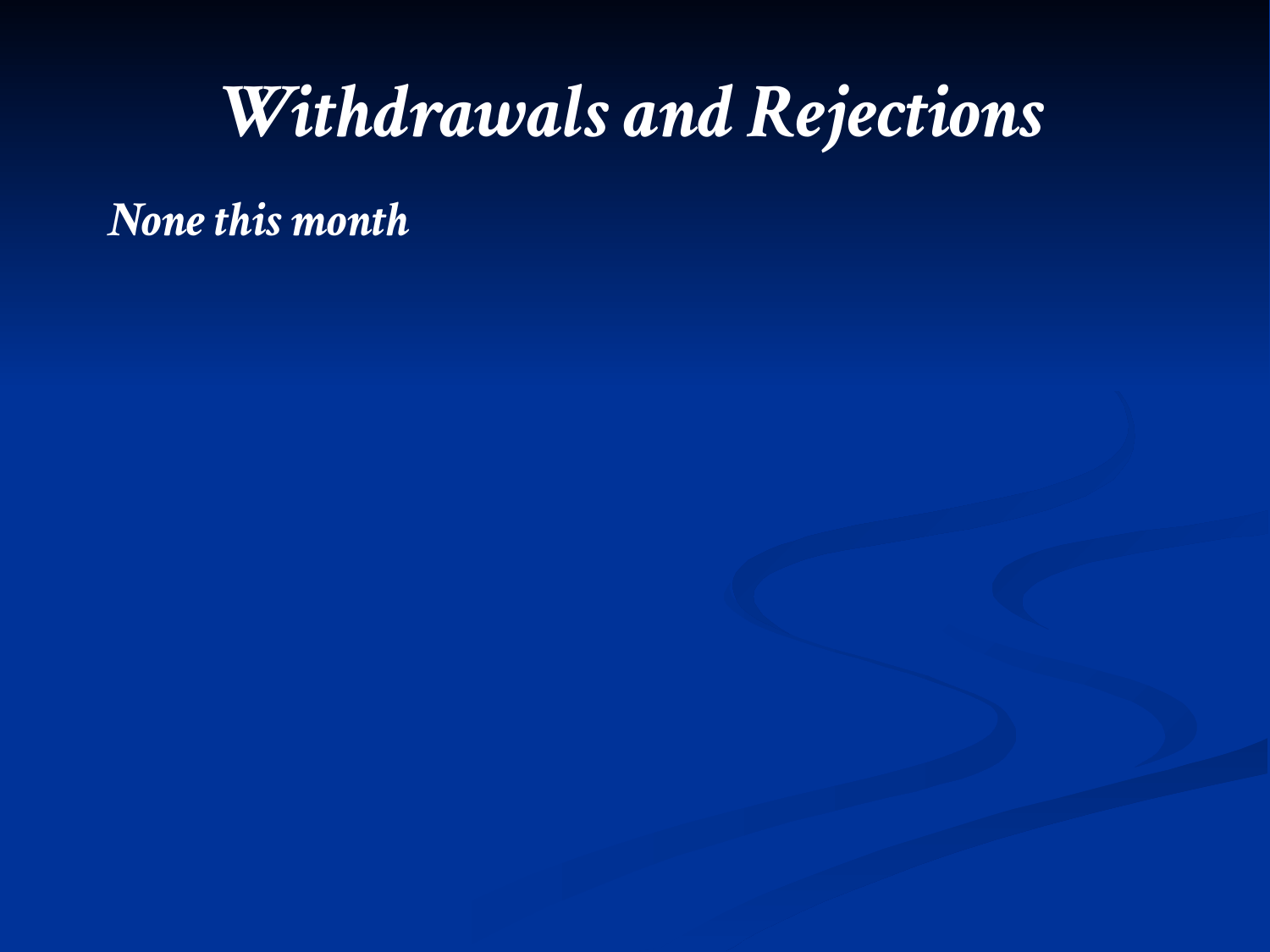

# Withdrawals and Rejections
None this month